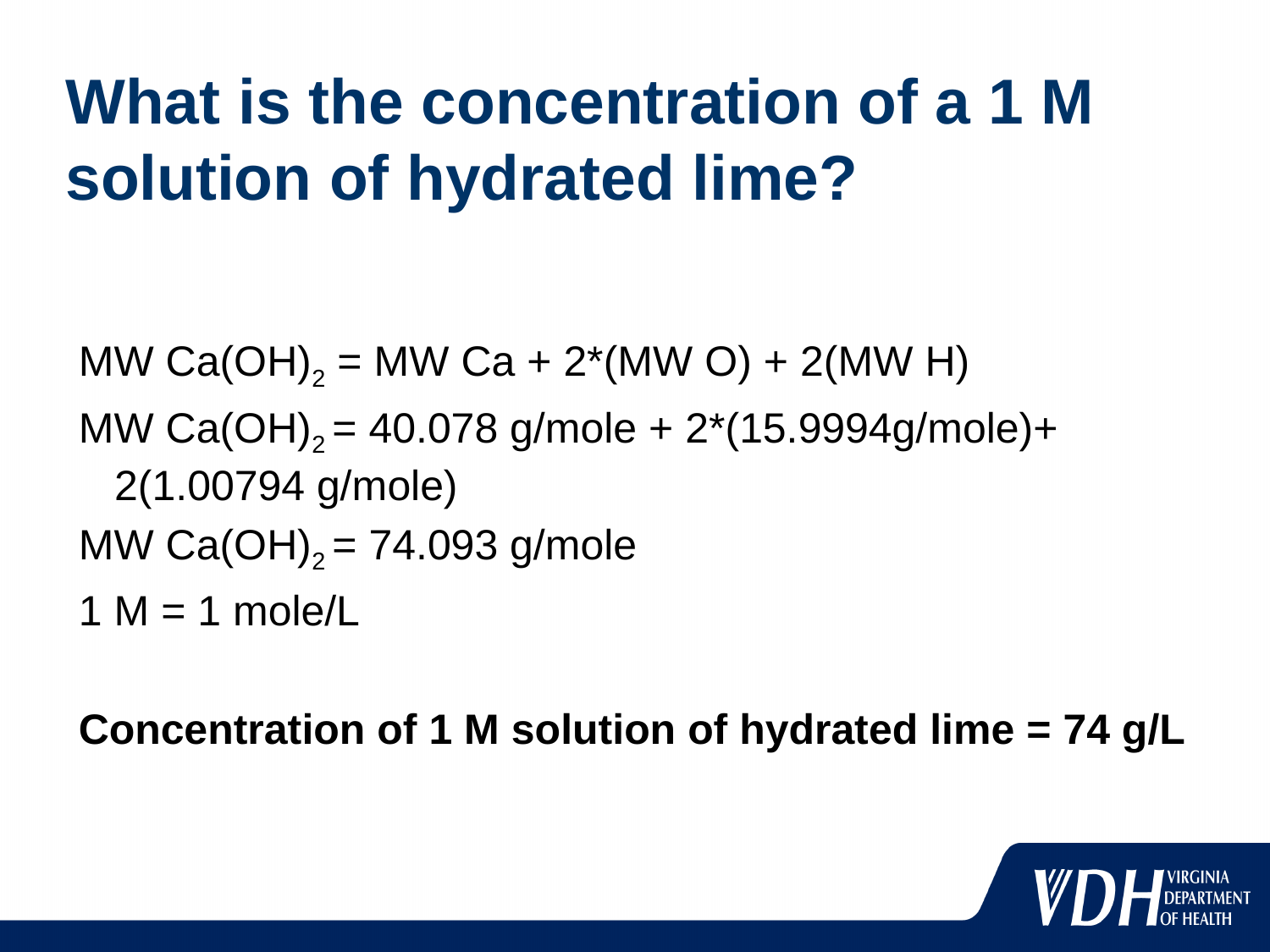

# What is the concentration of a 1 M solution of hydrated lime?
MW Ca(OH)2 = MW Ca + 2*(MW O) + 2(MW H)
MW Ca(OH)2 = 40.078 g/mole + 2*(15.9994g/mole)+ 2(1.00794 g/mole)
MW Ca(OH)2 = 74.093 g/mole
1 M = 1 mole/L

Concentration of 1 M solution of hydrated lime = 74 g/L